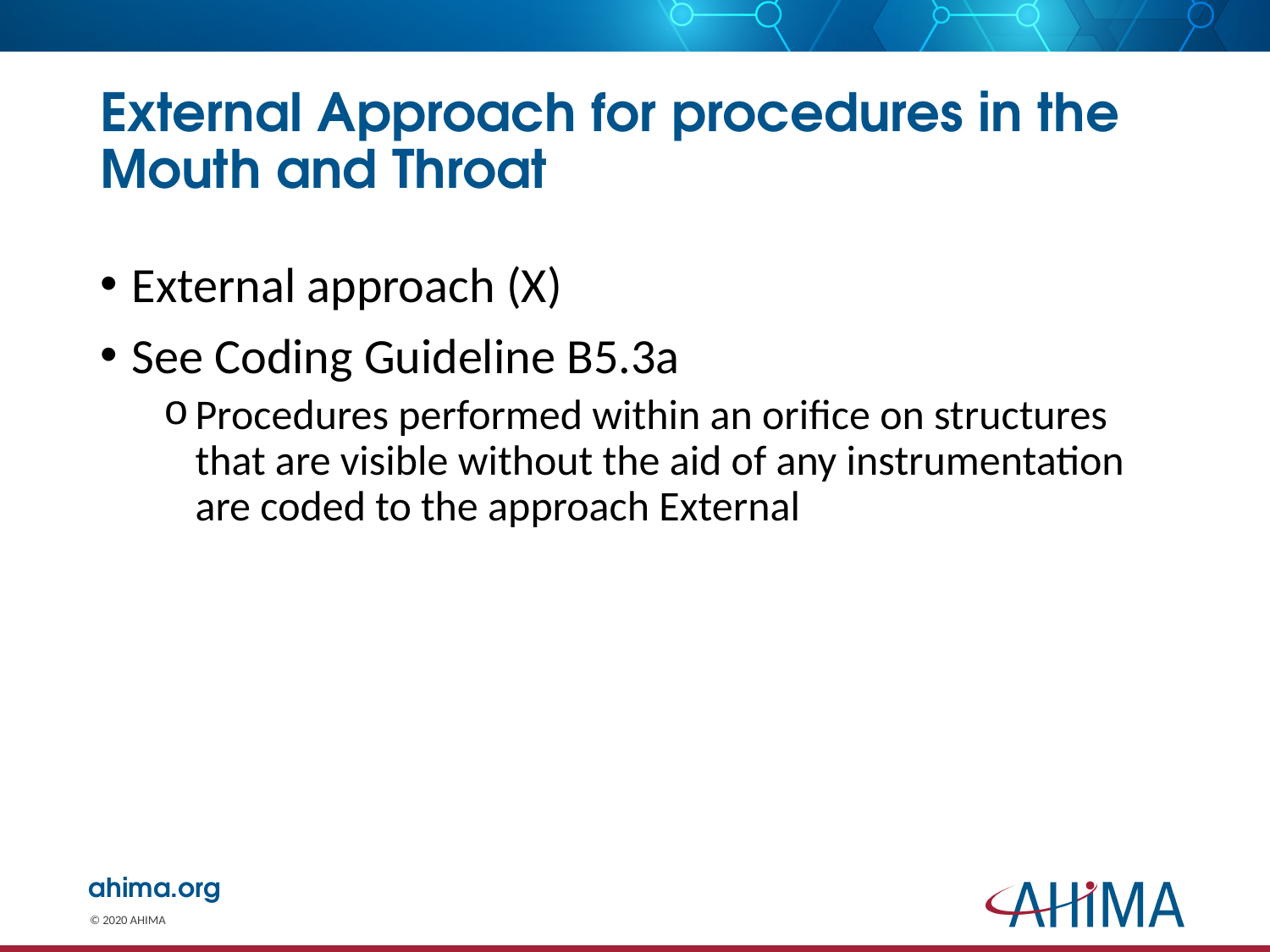

# External Approach for procedures in the Mouth and Throat
External approach (X)
See Coding Guideline B5.3a
Procedures performed within an orifice on structures that are visible without the aid of any instrumentation are coded to the approach External